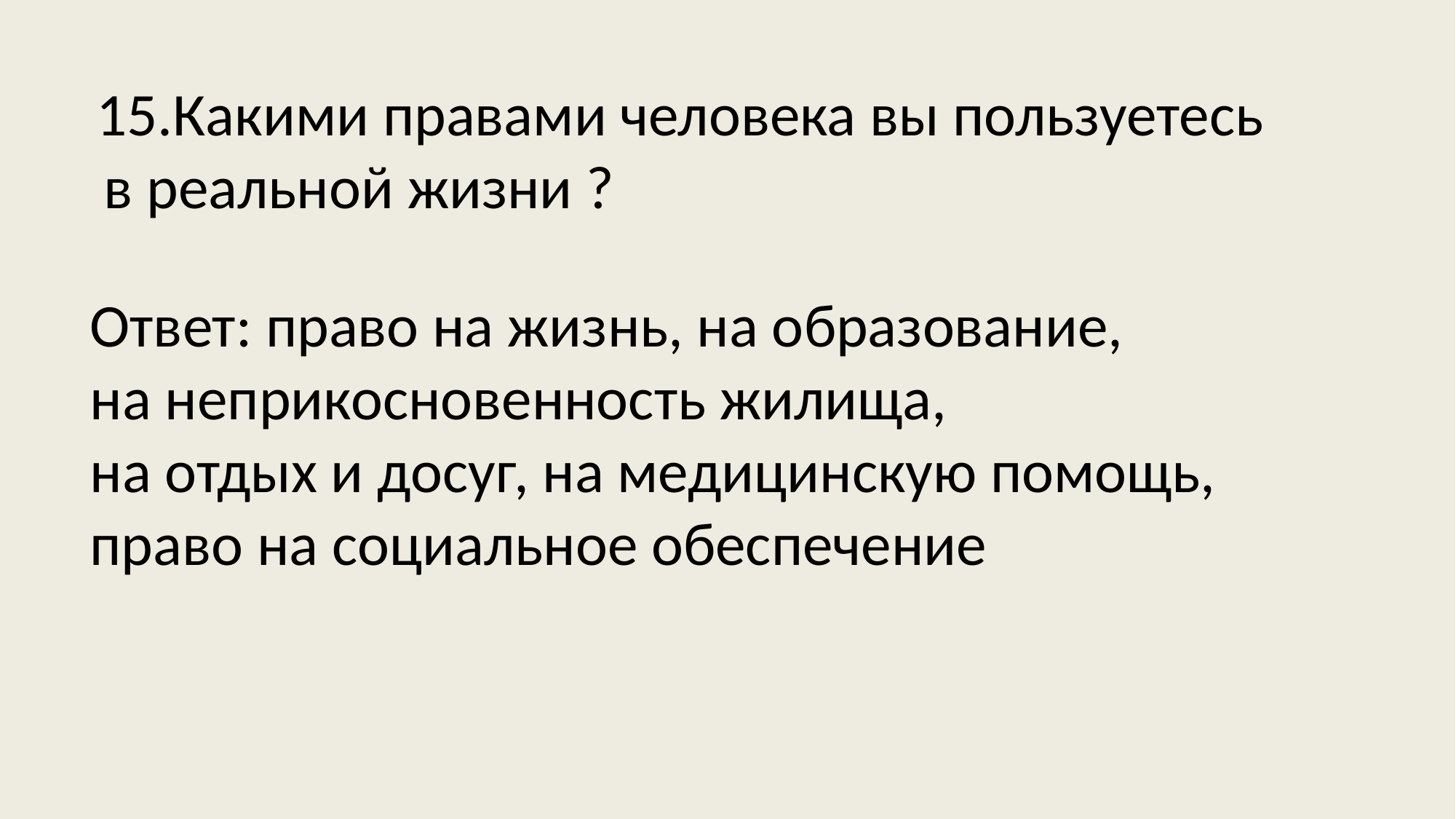

15.Какими правами человека вы пользуетесь
 в реальной жизни ?

Ответ: право на жизнь, на образование,
на неприкосновенность жилища,
на отдых и досуг, на медицинскую помощь,
право на социальное обеспечение